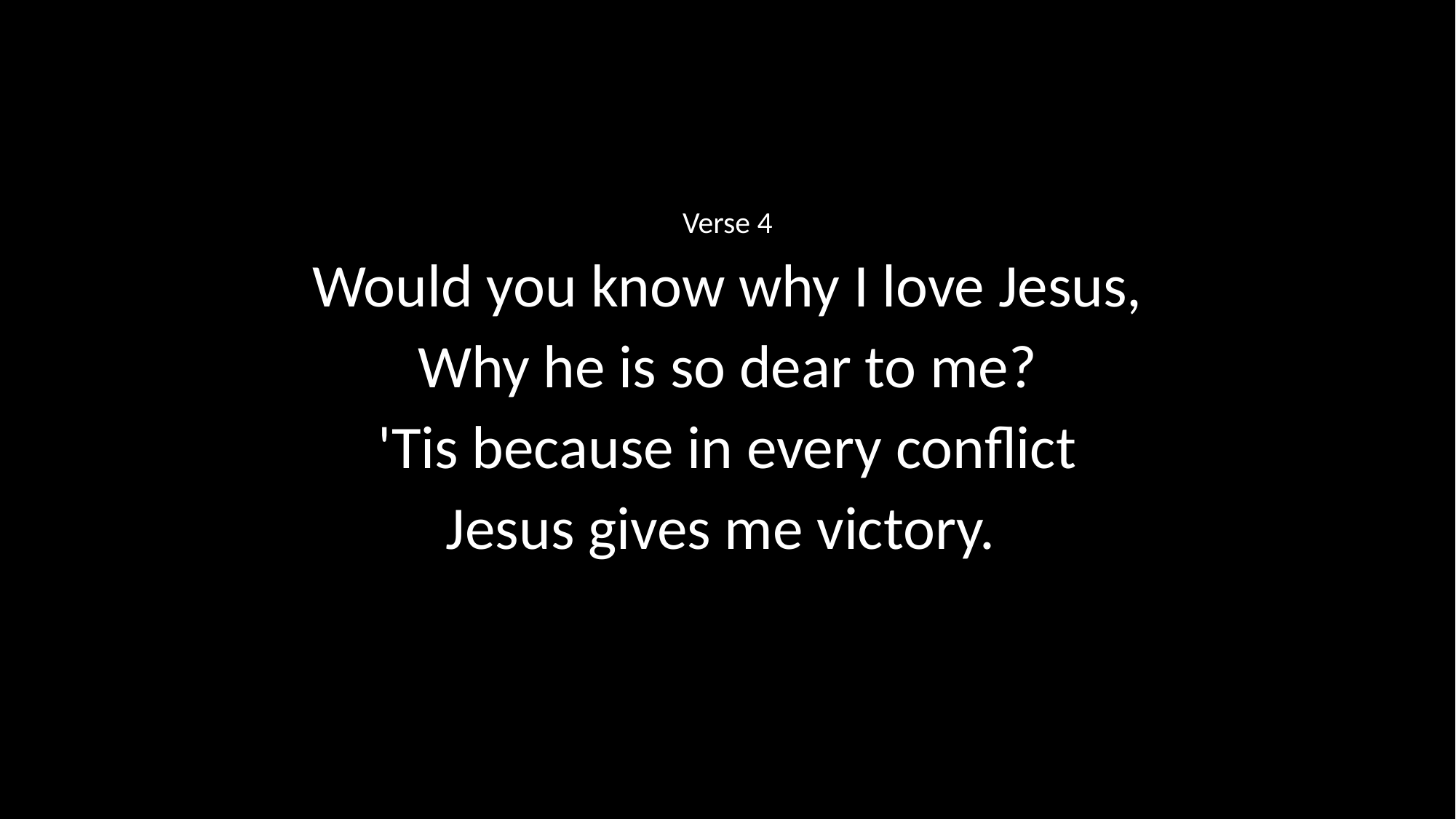

Verse 4
Would you know why I love Jesus,
Why he is so dear to me?
'Tis because in every conflict
Jesus gives me victory.